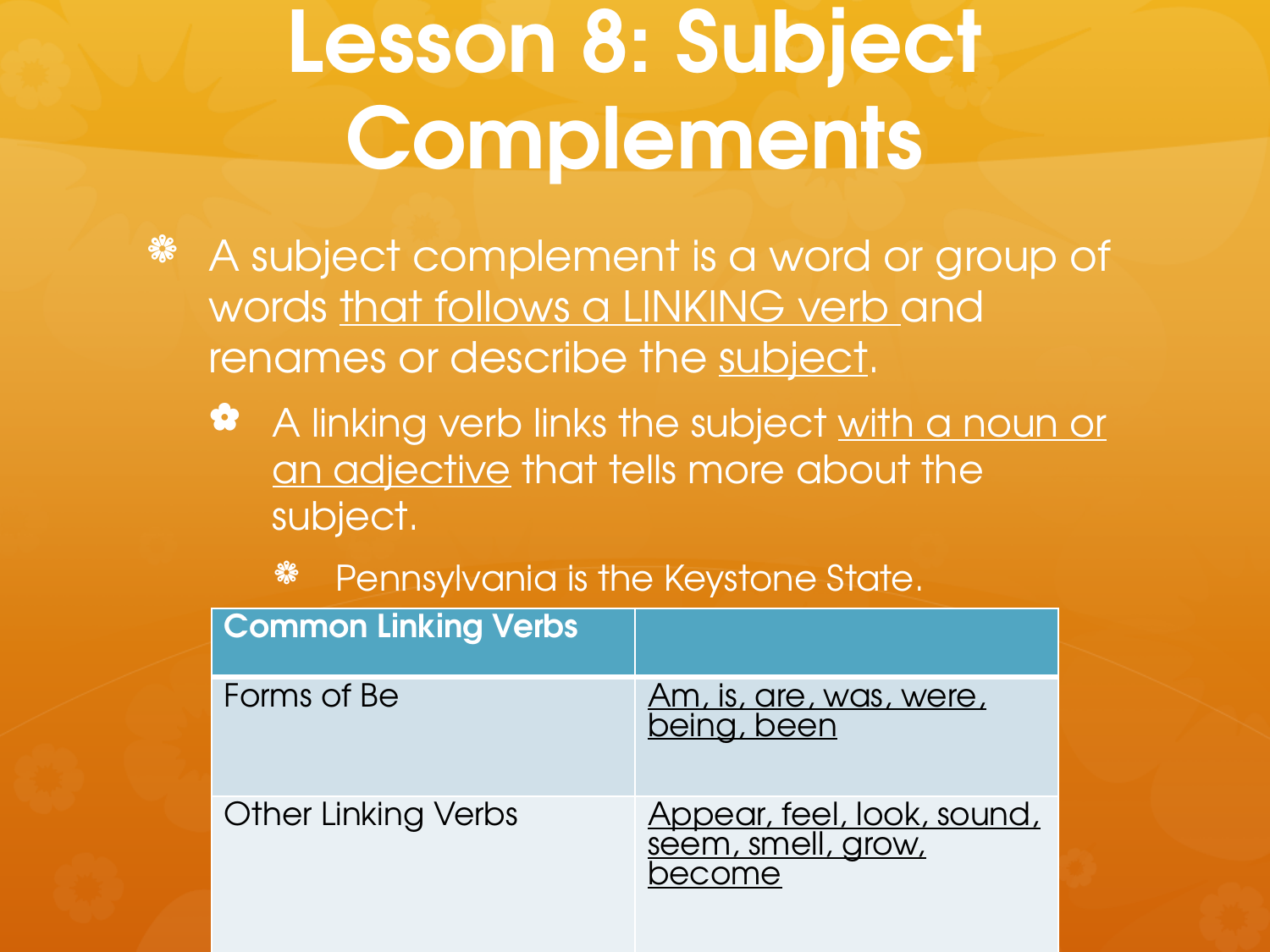

# Lesson 8: Subject Complements
A subject complement is a word or group of words that follows a LINKING verb and renames or describe the subject.
A linking verb links the subject with a noun or an adjective that tells more about the subject.
Pennsylvania is the Keystone State.

| Common Linking Verbs |  |
| --- | --- |
| Forms of Be | Am, is, are, was, were, being, been |
| Other Linking Verbs | Appear, feel, look, sound, seem, smell, grow, become |